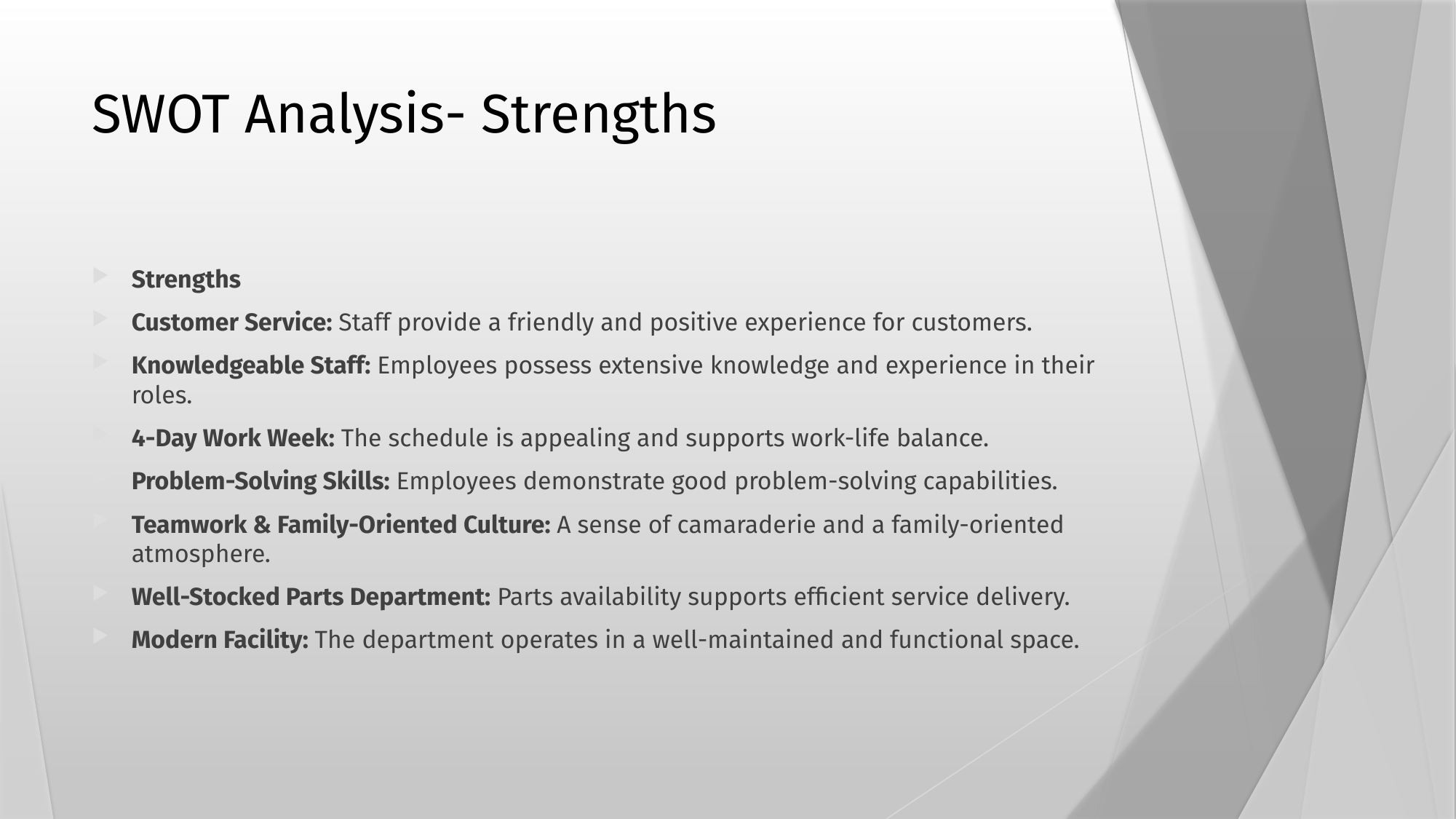

# SWOT Analysis- Strengths
Strengths
Customer Service: Staff provide a friendly and positive experience for customers.
Knowledgeable Staff: Employees possess extensive knowledge and experience in their roles.
4-Day Work Week: The schedule is appealing and supports work-life balance.
Problem-Solving Skills: Employees demonstrate good problem-solving capabilities.
Teamwork & Family-Oriented Culture: A sense of camaraderie and a family-oriented atmosphere.
Well-Stocked Parts Department: Parts availability supports efficient service delivery.
Modern Facility: The department operates in a well-maintained and functional space.